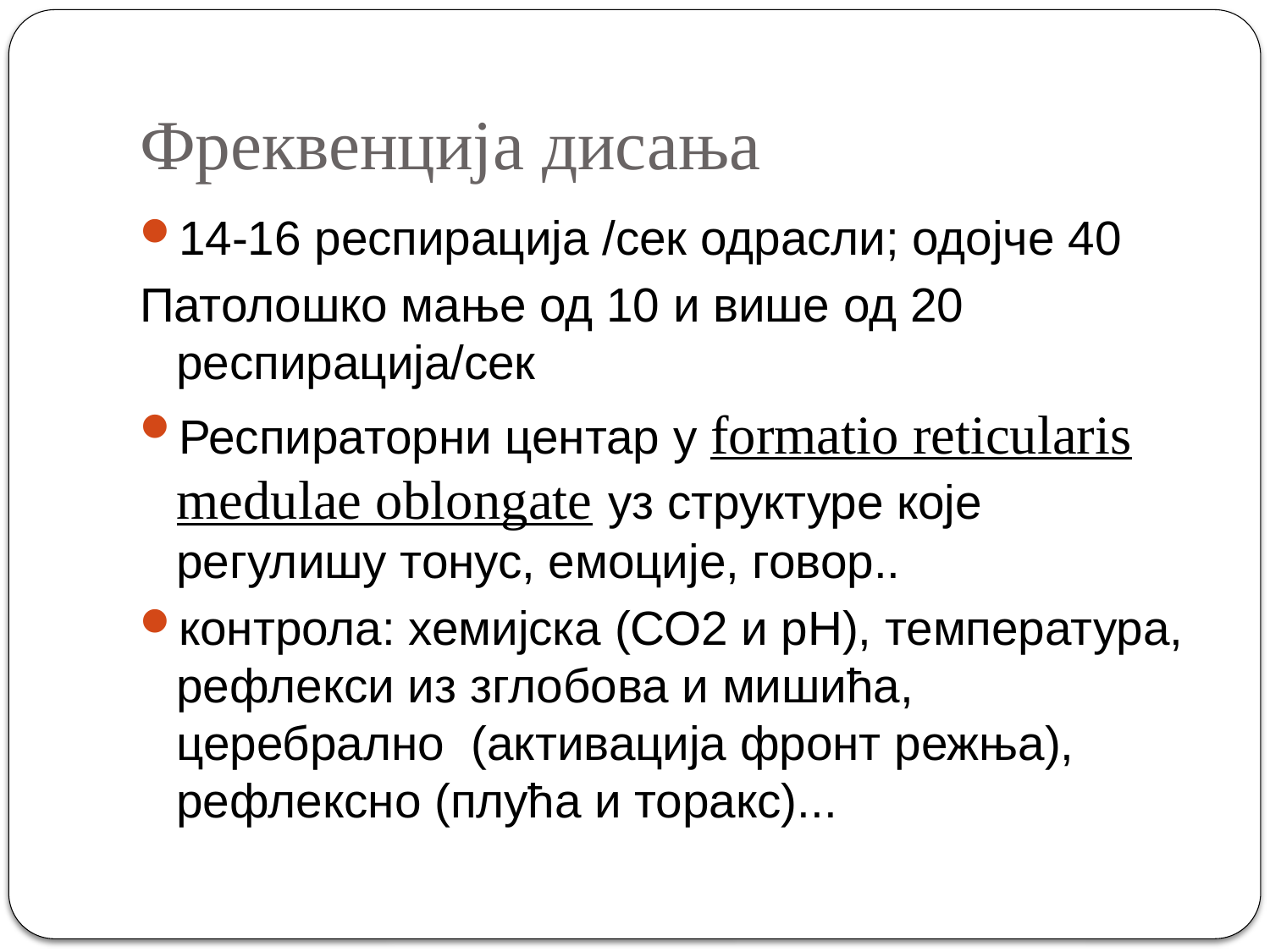

# Фреквенција дисања
14-16 респирација /сек одрасли; одојче 40
Патолошко мање од 10 и више од 20 респирација/сек
Респираторни центар у formatio reticularis medulae oblongate уз структуре које регулишу тонус, емоције, говор..
контрола: хемијска (СО2 и pH), температура, рефлекси из зглобова и мишића, церебрално  (активација фронт режња), рефлексно (плућа и торакс)...